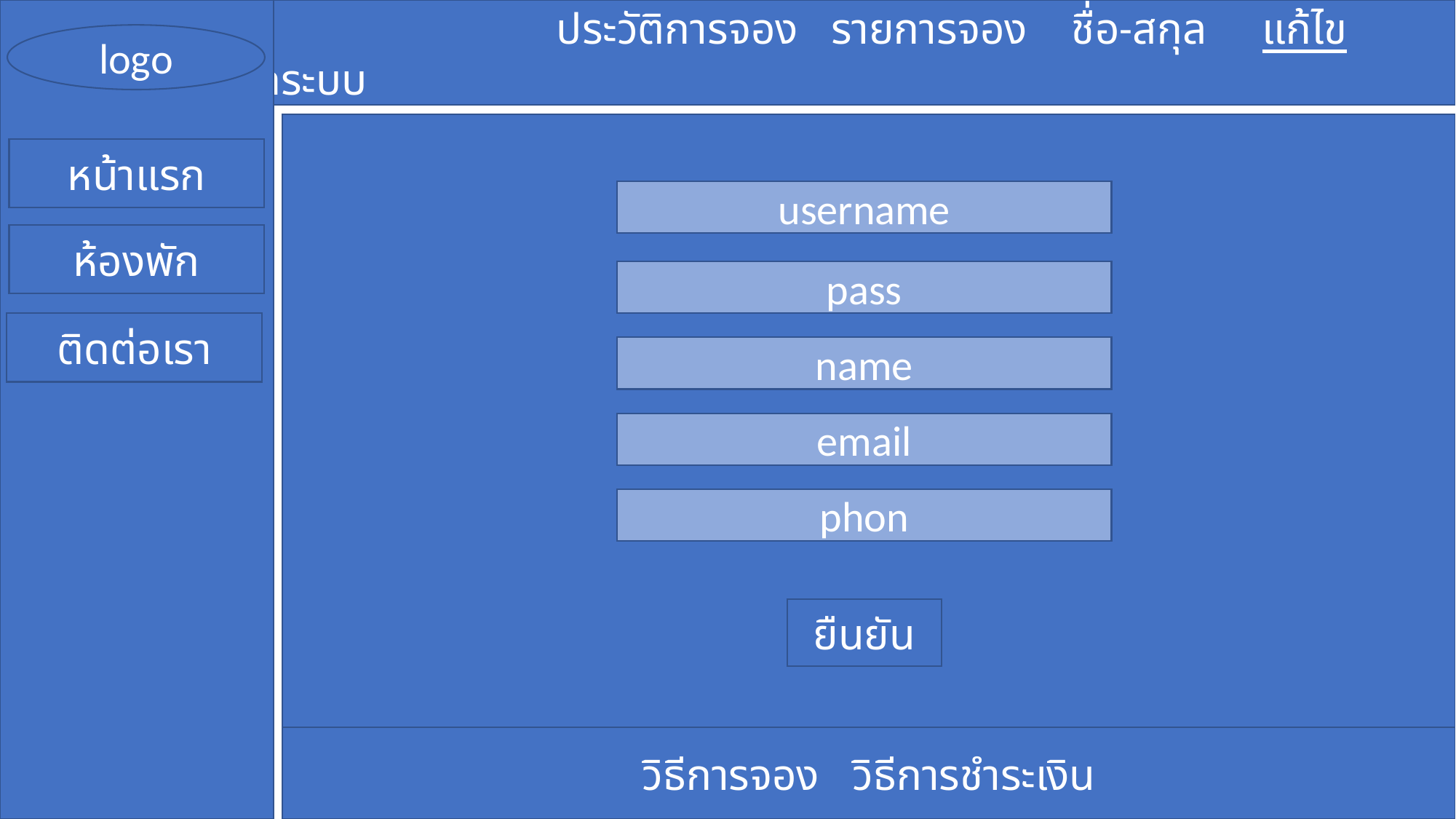

ก				ประวัติการจอง   รายการจอง    ชื่อ-สกุล     แก้ไขข้อมูล   ออกจากระบบ

logo

หน้าแรก
username
ห้องพัก
pass
ติดต่อเรา
name
email
phon
ยืนยัน

วิธีการจอง   วิธีการชำระเงิน